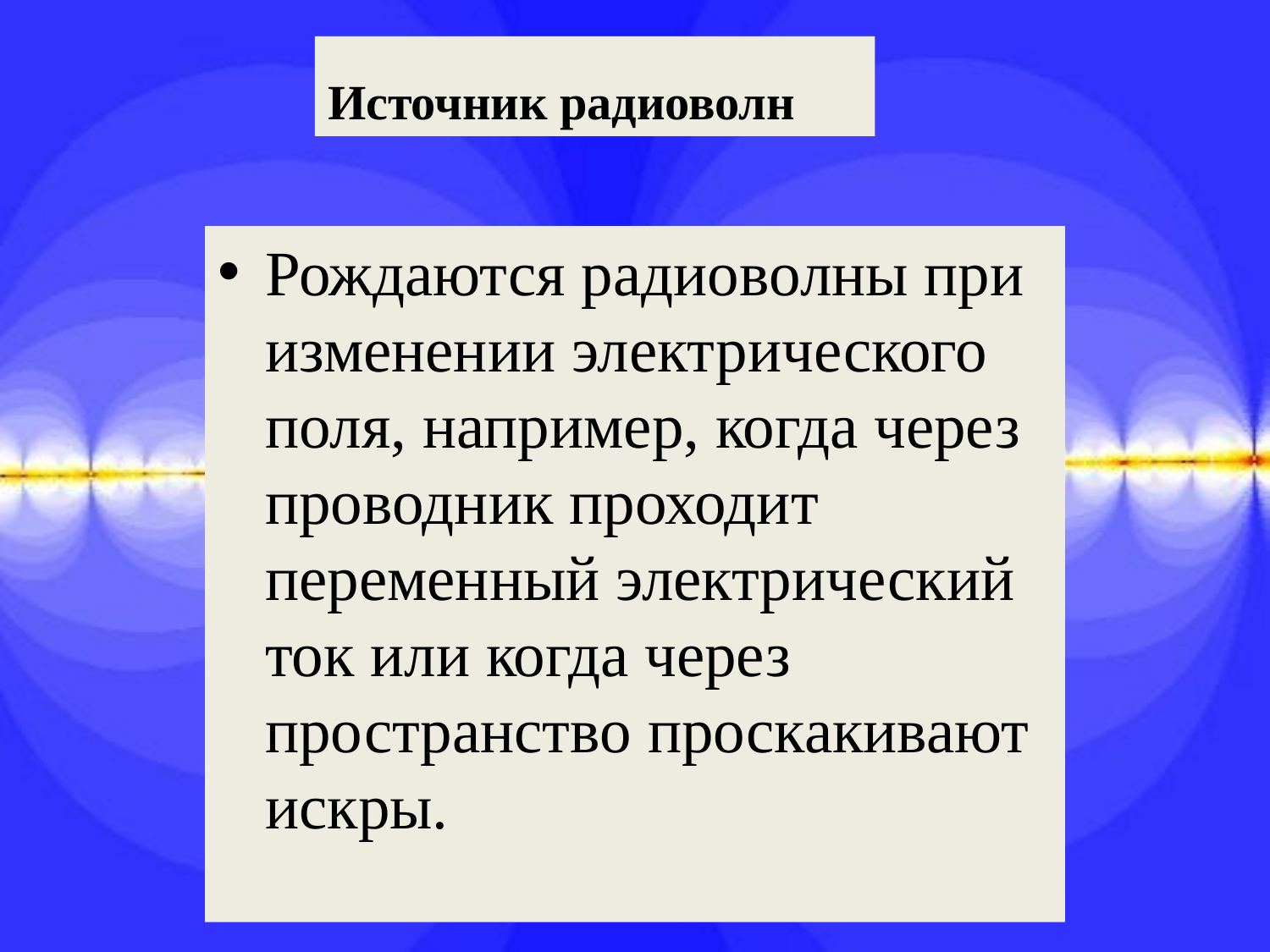

# Источник радиоволн
Рождаются радиоволны при изменении электрического поля, например, когда через проводник проходит переменный электрический ток или когда через пространство проскакивают искры.